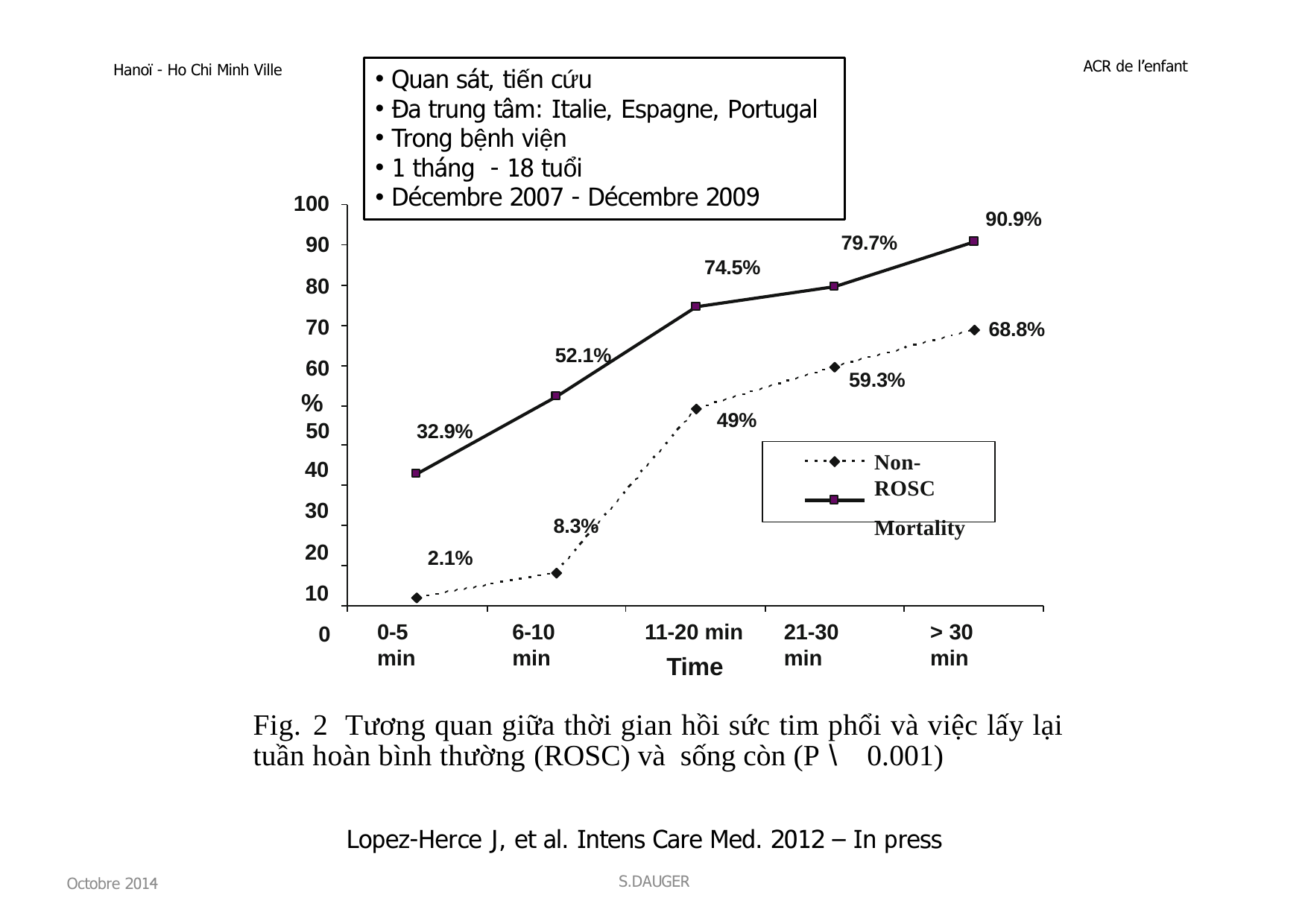

ACR de l’enfant

Hanoï - Ho Chi Minh Ville
Quan sát, tiến cứu
Đa trung tâm: Italie, Espagne, Portugal
Trong bệnh viện
1 tháng  - 18 tuổi
Décembre 2007 - Décembre 2009
100

90

80

70

60

90.9%
79.7%

74.5%

68.8%

52.1%

59.3%

%  50

40

30

20

10

0

49%

32.9%

Non-ROSC

Mortality

8.3%

2.1%

11-20 min
Time
0-5 min
6-10 min
21-30 min
> 30 min
Fig. 2  Tương quan giữa thời gian hồi sức tim phổi và việc lấy lại tuần hoàn bình thường (ROSC) và  sống còn (P \ 0.001)
Lopez-Herce J, et al. Intens Care Med. 2012 – In press
Octobre 2014
S.DAUGER